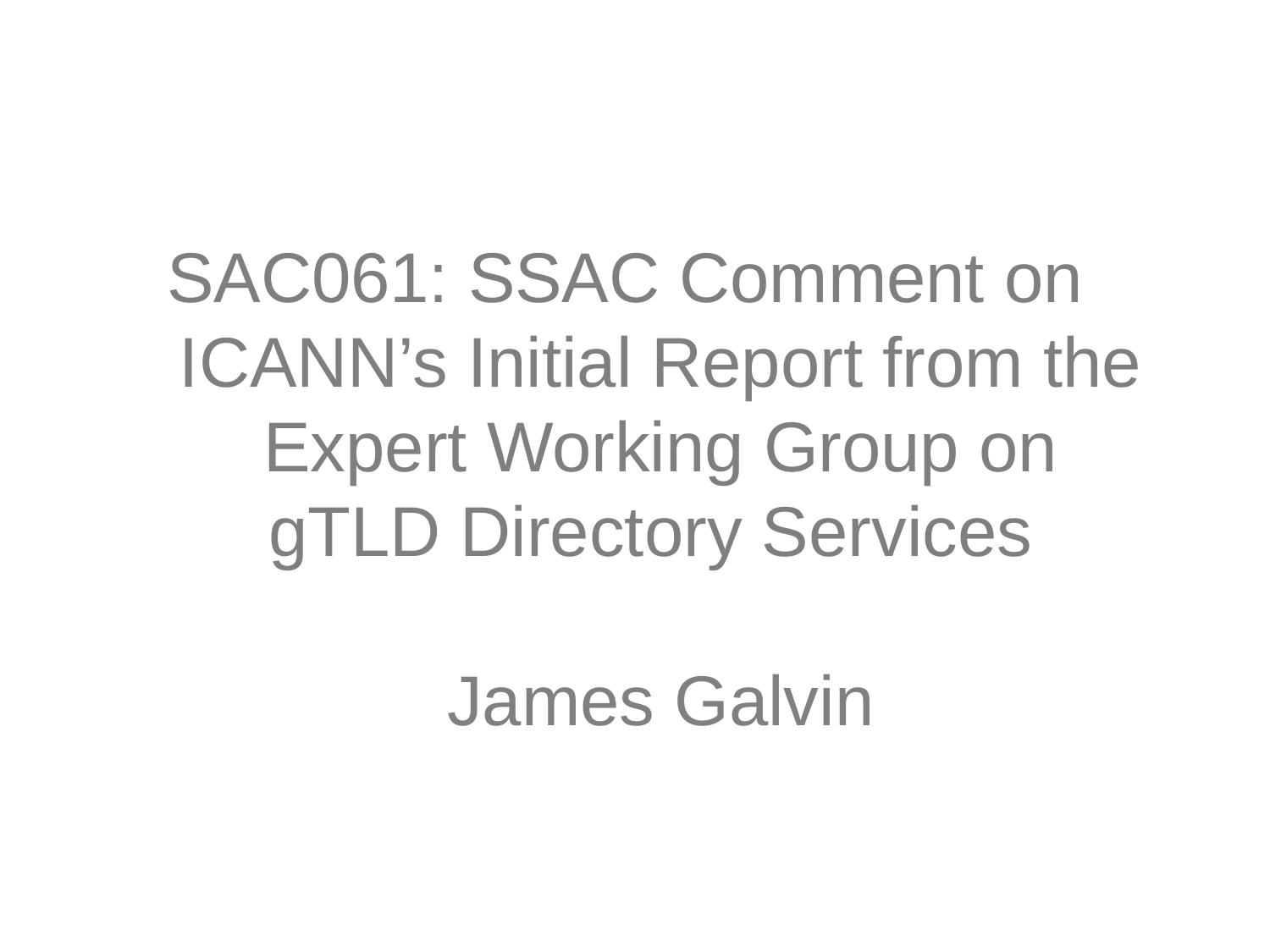

# SAC061: SSAC Comment on ICANN’s Initial Report from the Expert Working Group on gTLD Directory Services James Galvin